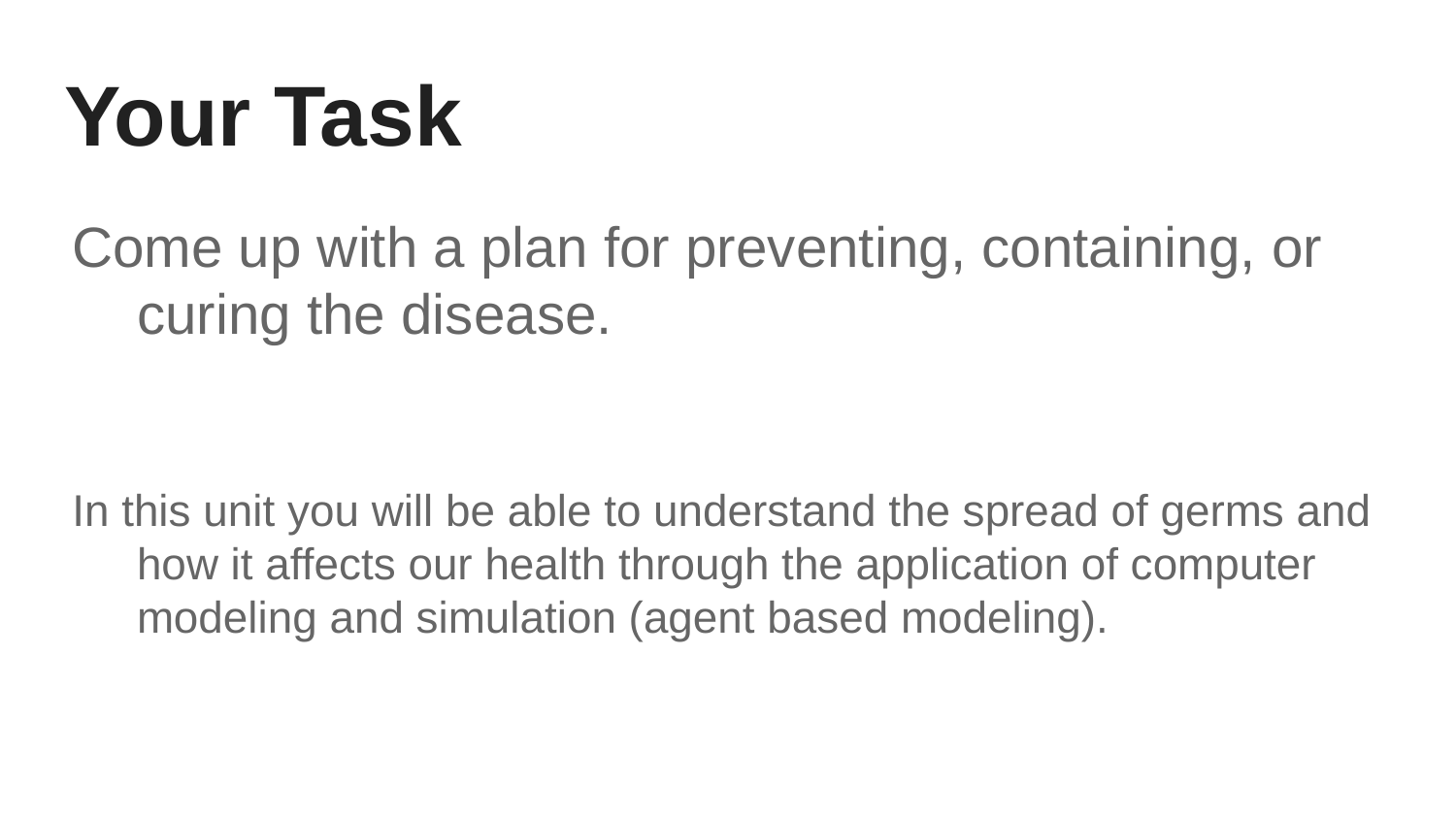

# Your Task
Come up with a plan for preventing, containing, or curing the disease.

In this unit you will be able to understand the spread of germs and how it affects our health through the application of computer modeling and simulation (agent based modeling).